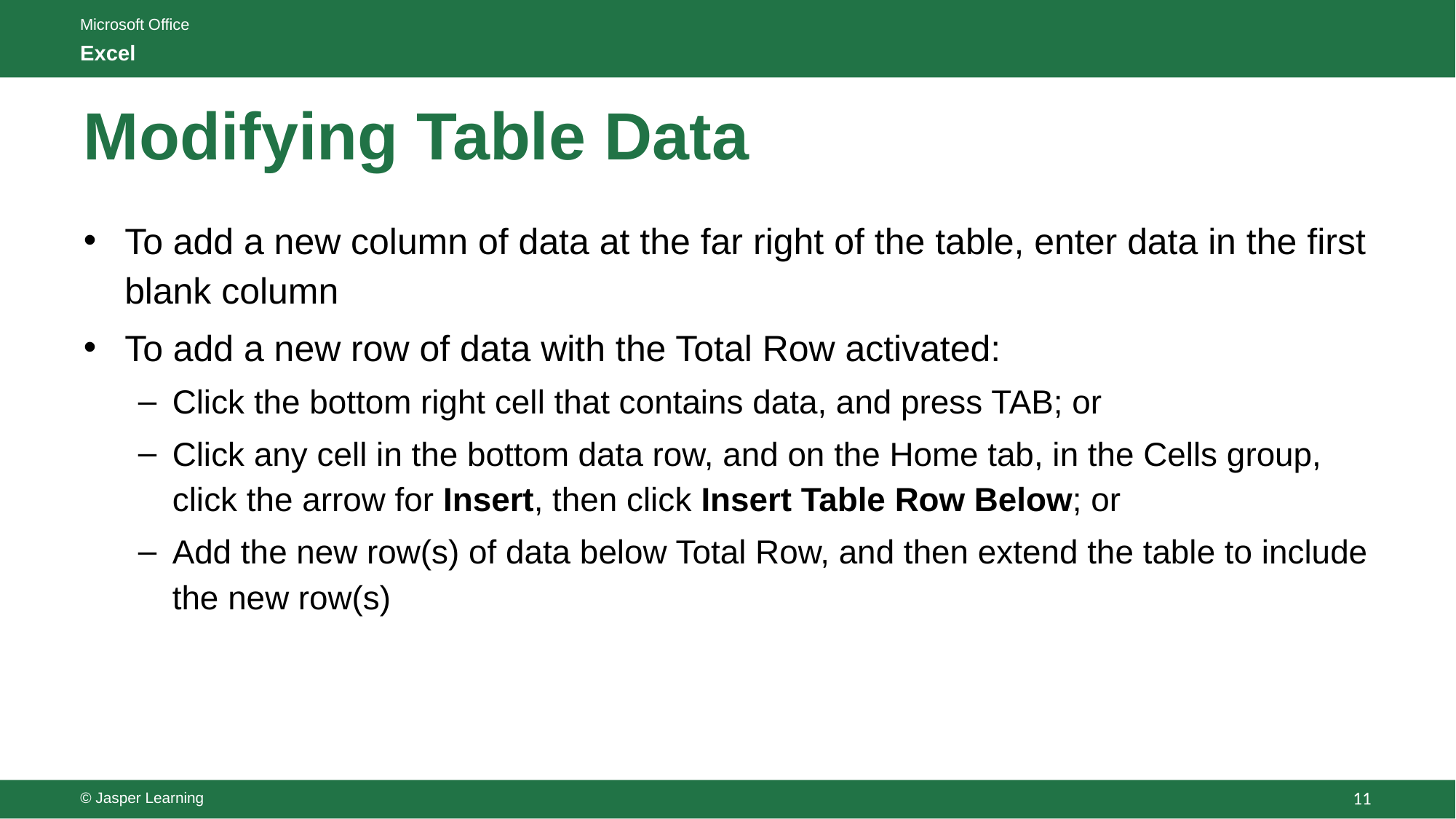

# Modifying Table Data
To add a new column of data at the far right of the table, enter data in the first blank column
To add a new row of data with the Total Row activated:
Click the bottom right cell that contains data, and press TAB; or
Click any cell in the bottom data row, and on the Home tab, in the Cells group, click the arrow for Insert, then click Insert Table Row Below; or
Add the new row(s) of data below Total Row, and then extend the table to include the new row(s)
© Jasper Learning
11